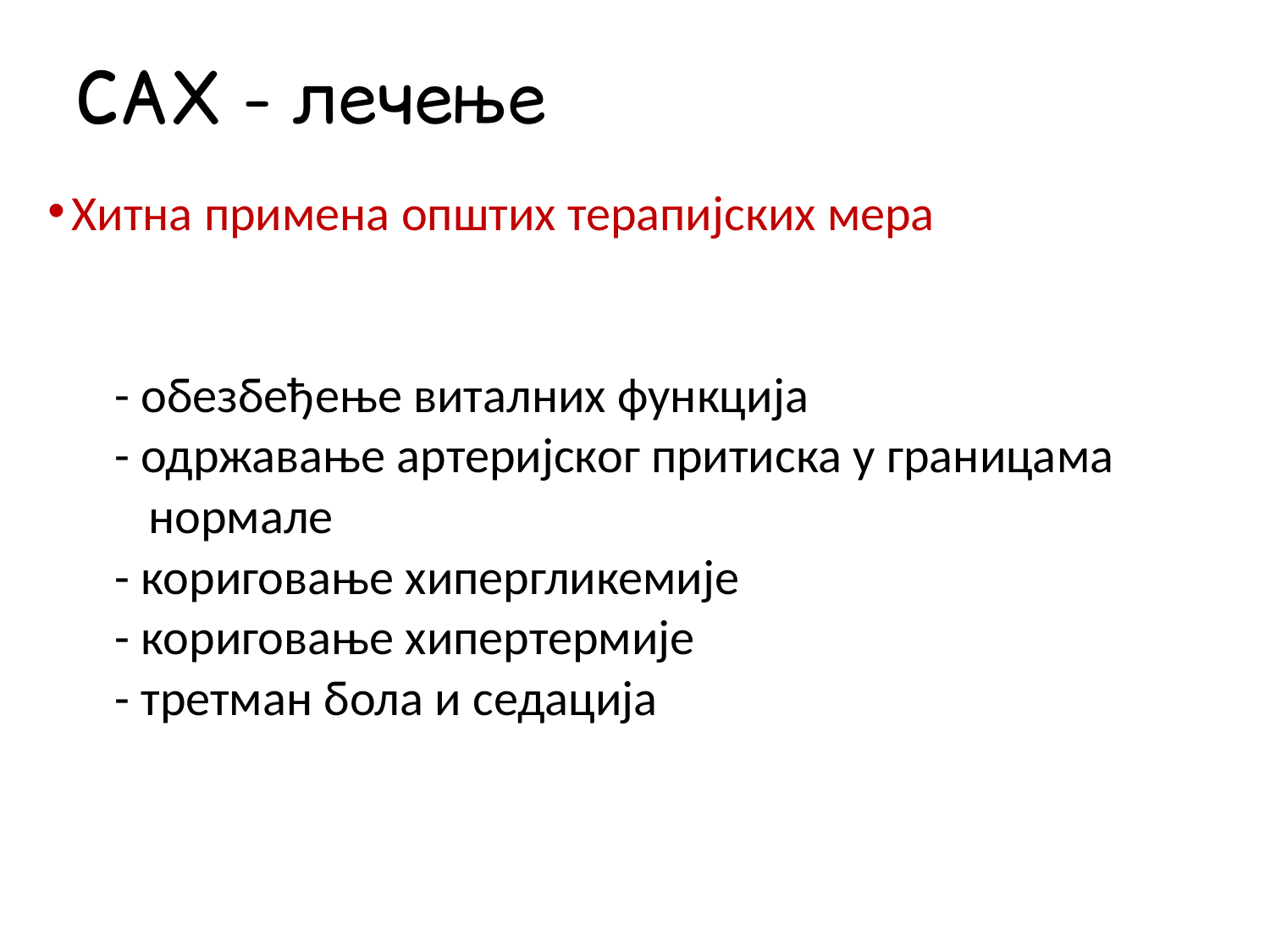

# САХ - лечење
Хитна примена општих терапијских мера

      - обезбеђење виталних функција
      - одржавање артеријског притиска у границама
         нормале
      - кориговање хипергликемије
      - кориговање хипертермије
      - третман бола и седација